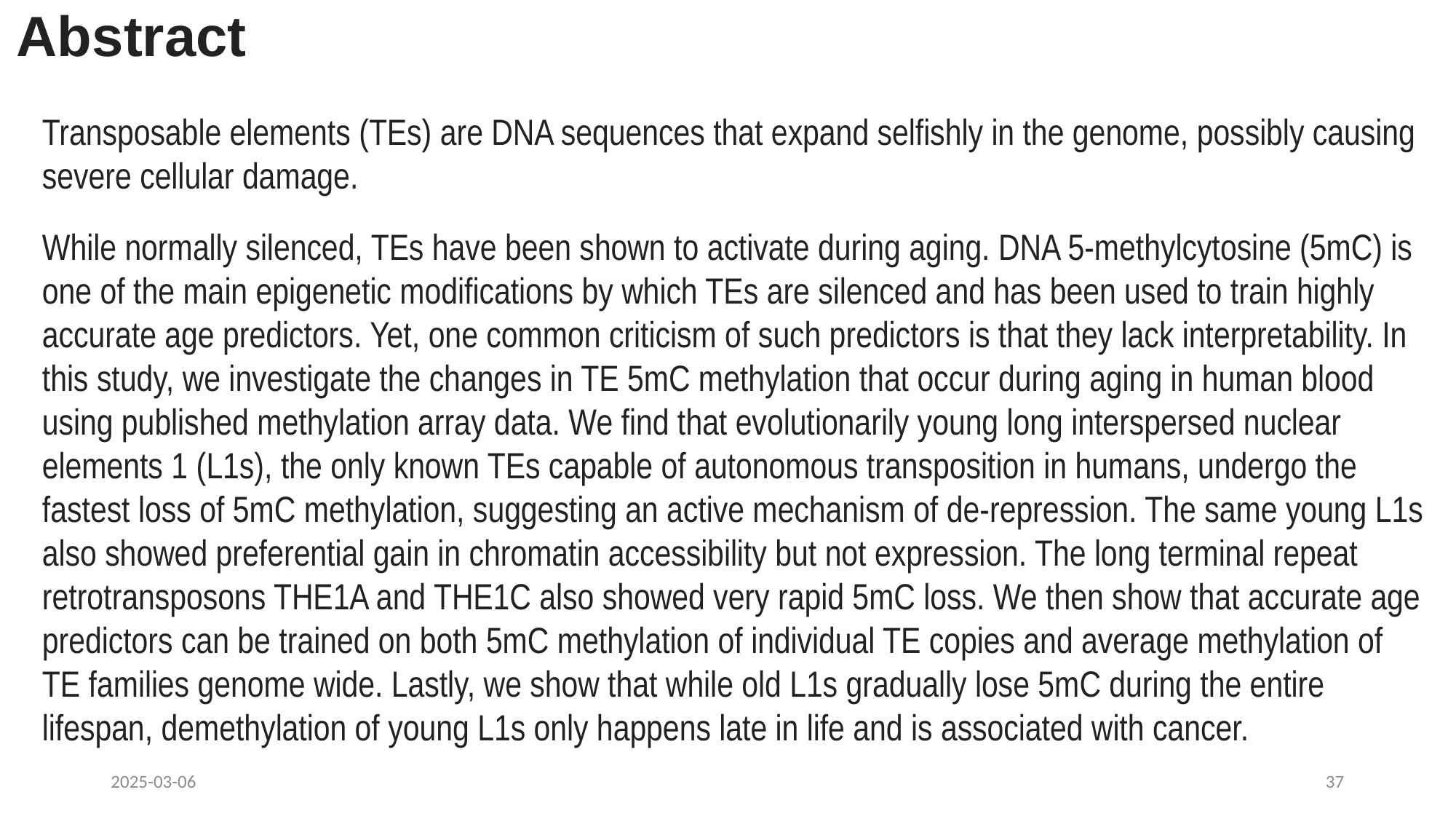

# Abstract
Transposable elements (TEs) are DNA sequences that expand selfishly in the genome, possibly causing severe cellular damage.
While normally silenced, TEs have been shown to activate during aging. DNA 5-methylcytosine (5mC) is one of the main epigenetic modifications by which TEs are silenced and has been used to train highly accurate age predictors. Yet, one common criticism of such predictors is that they lack interpretability. In this study, we investigate the changes in TE 5mC methylation that occur during aging in human blood using published methylation array data. We find that evolutionarily young long interspersed nuclear elements 1 (L1s), the only known TEs capable of autonomous transposition in humans, undergo the fastest loss of 5mC methylation, suggesting an active mechanism of de-repression. The same young L1s also showed preferential gain in chromatin accessibility but not expression. The long terminal repeat retrotransposons THE1A and THE1C also showed very rapid 5mC loss. We then show that accurate age predictors can be trained on both 5mC methylation of individual TE copies and average methylation of TE families genome wide. Lastly, we show that while old L1s gradually lose 5mC during the entire lifespan, demethylation of young L1s only happens late in life and is associated with cancer.

2025-03-06
37